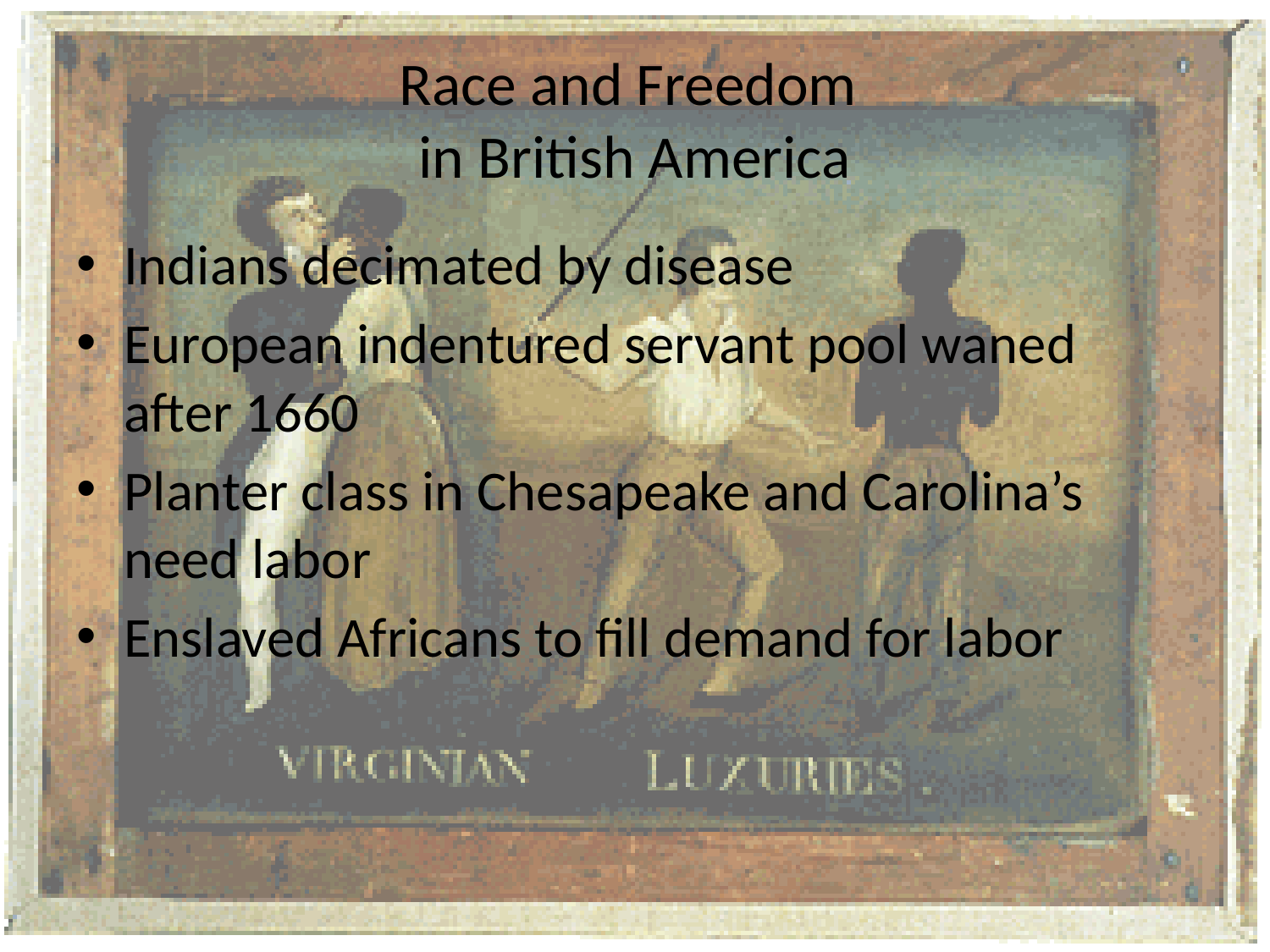

# Race and Freedom in British America
Indians decimated by disease
European indentured servant pool waned after 1660
Planter class in Chesapeake and Carolina’s need labor
Enslaved Africans to fill demand for labor